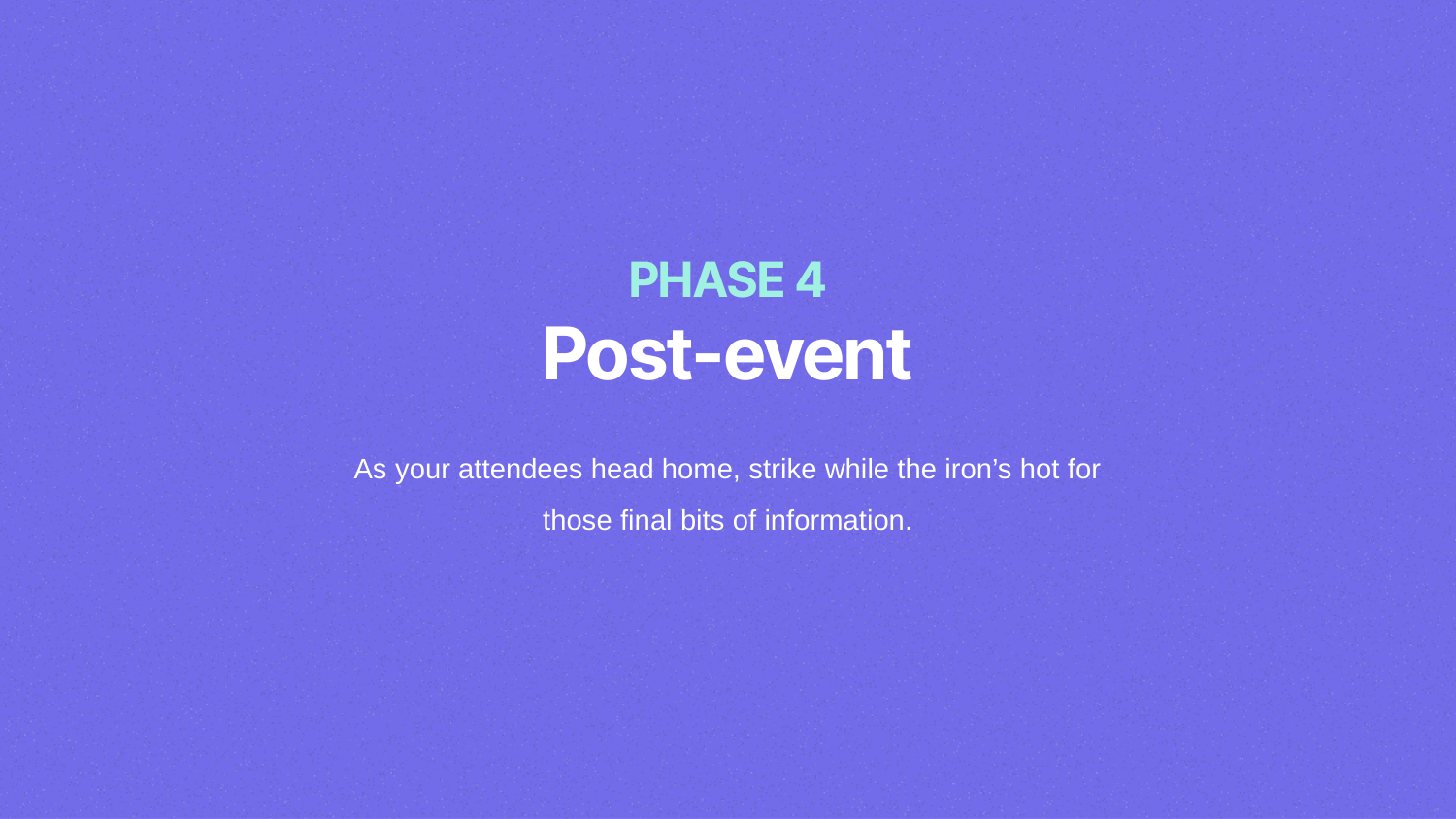

PHASE 4
Post-event
As your attendees head home, strike while the iron’s hot for those final bits of information.